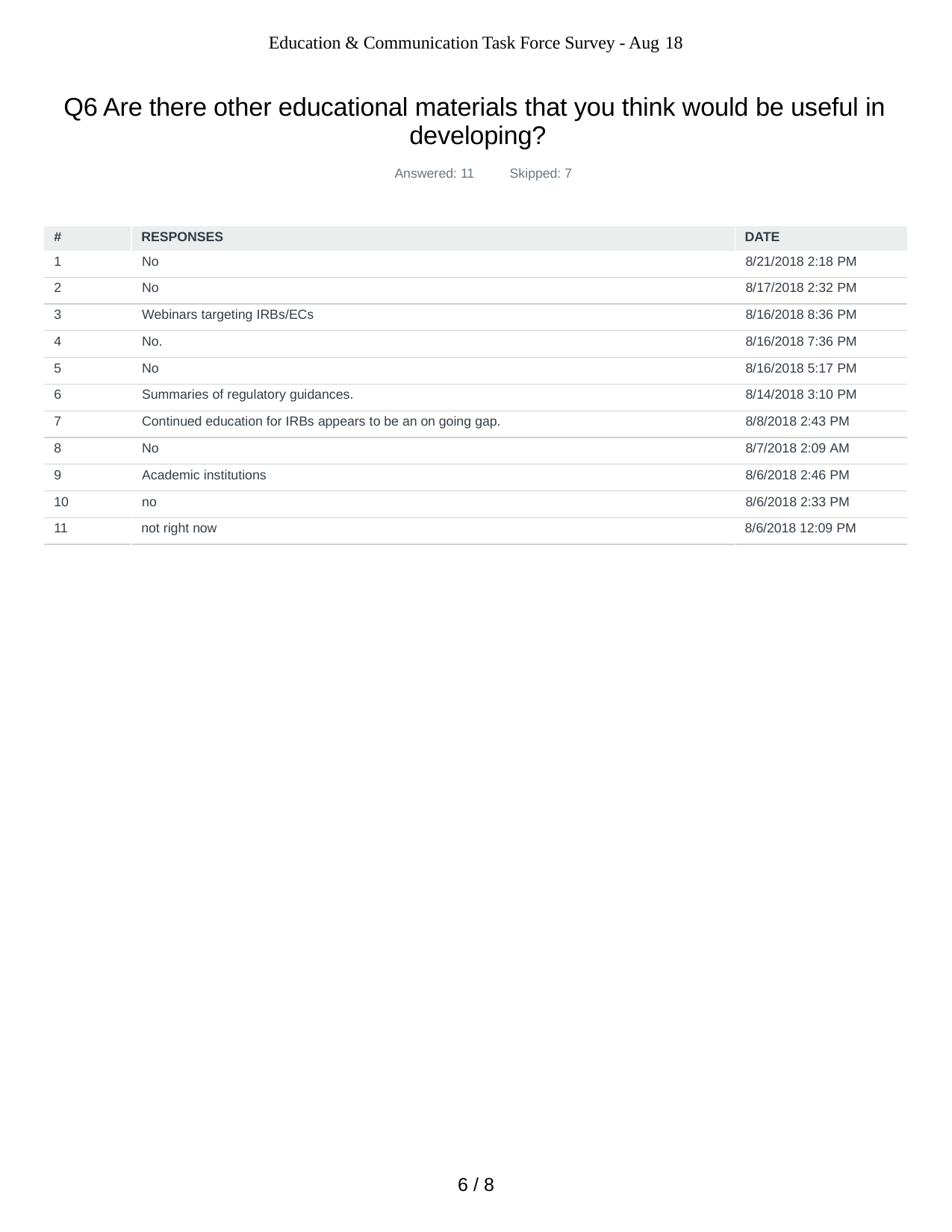

Education & Communication Task Force Survey - Aug 18

Q6 Are there other educational materials that you think would be useful in  developing?
Answered: 11	Skipped: 7
| # | RESPONSES | DATE |
| --- | --- | --- |
| 1 | No | 8/21/2018 2:18 PM |
| 2 | No | 8/17/2018 2:32 PM |
| 3 | Webinars targeting IRBs/ECs | 8/16/2018 8:36 PM |
| 4 | No. | 8/16/2018 7:36 PM |
| 5 | No | 8/16/2018 5:17 PM |
| 6 | Summaries of regulatory guidances. | 8/14/2018 3:10 PM |
| 7 | Continued education for IRBs appears to be an on going gap. | 8/8/2018 2:43 PM |
| 8 | No | 8/7/2018 2:09 AM |
| 9 | Academic institutions | 8/6/2018 2:46 PM |
| 10 | no | 8/6/2018 2:33 PM |
| 11 | not right now | 8/6/2018 12:09 PM |
6 / 8